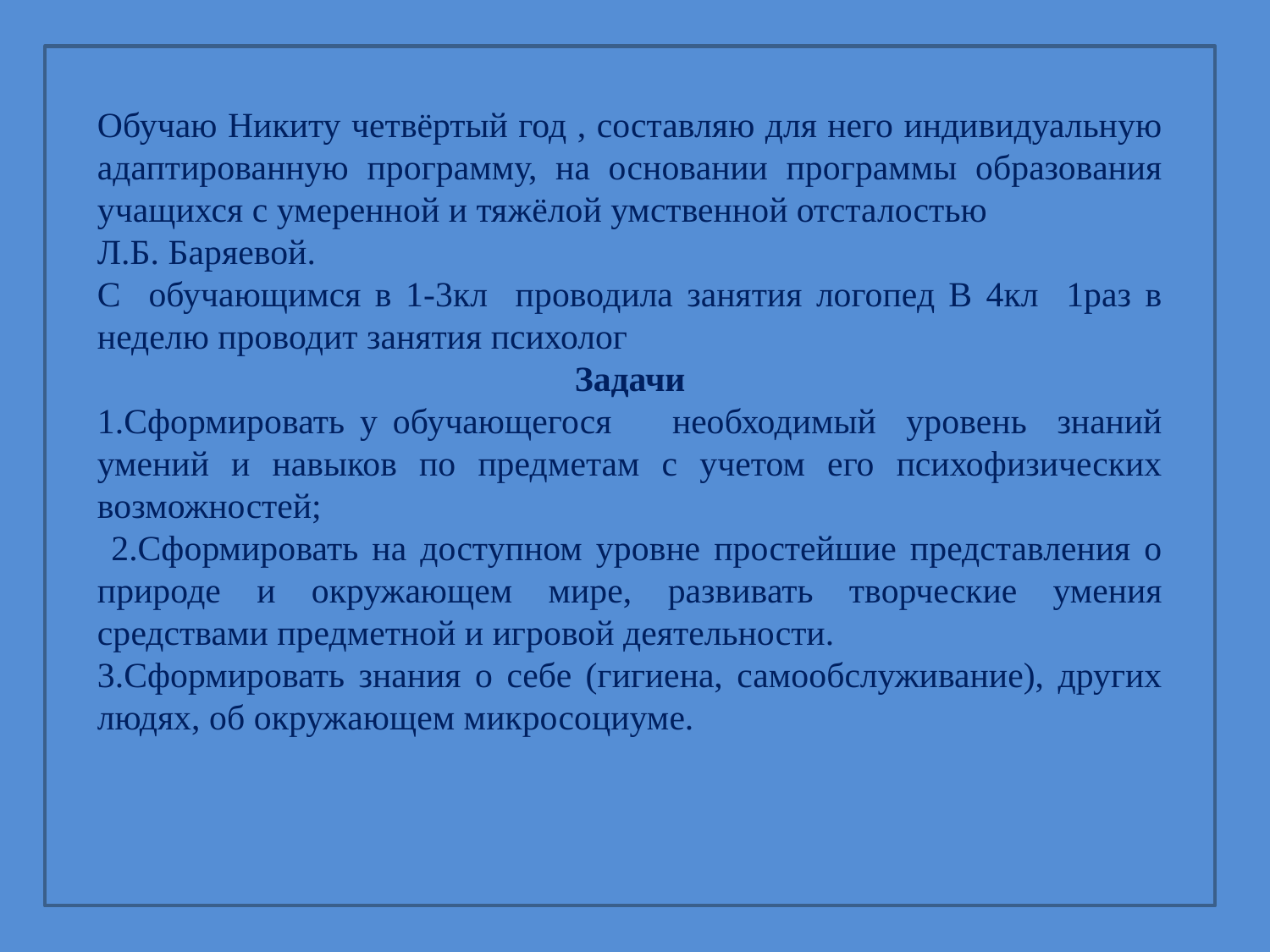

Обучаю Никиту четвёртый год , составляю для него индивидуальную адаптированную программу, на основании программы образования учащихся с умеренной и тяжёлой умственной отсталостью
Л.Б. Баряевой.
С  обучающимся в 1-3кл  проводила занятия логопед В 4кл  1раз в неделю проводит занятия психолог
Задачи
1.Сформировать у обучающегося    необходимый  уровень  знаний умений и навыков по предметам с учетом его психофизических возможностей;
 2.Сформировать на доступном уровне простейшие представления о природе и окружающем мире, развивать творческие умения средствами предметной и игровой деятельности.
3.Сформировать знания о себе (гигиена, самообслуживание), других людях, об окружающем микросоциуме.